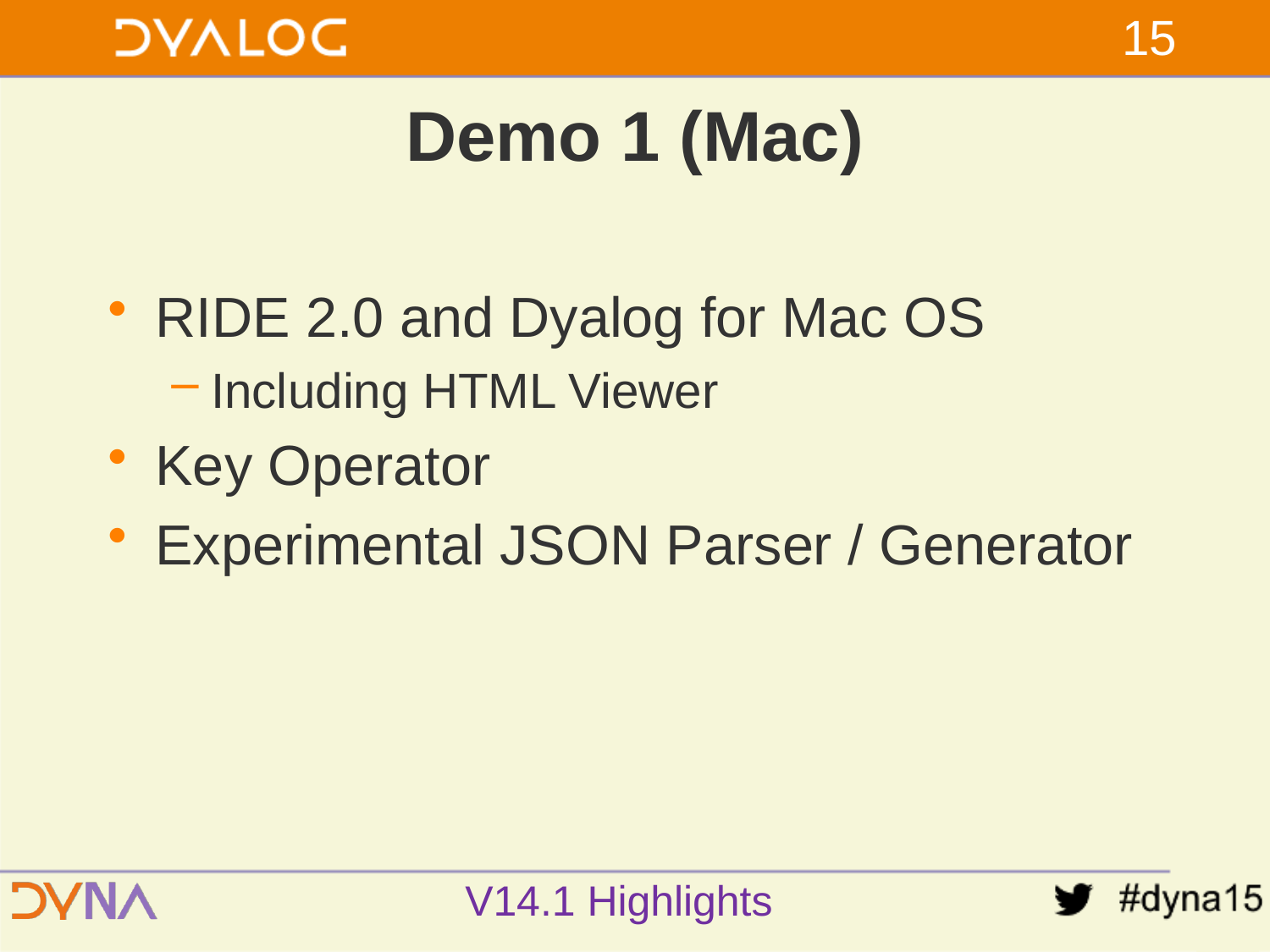

15
# Demo 1 (Mac)
RIDE 2.0 and Dyalog for Mac OS
Including HTML Viewer
Key Operator
Experimental JSON Parser / Generator
V14.1 Highlights